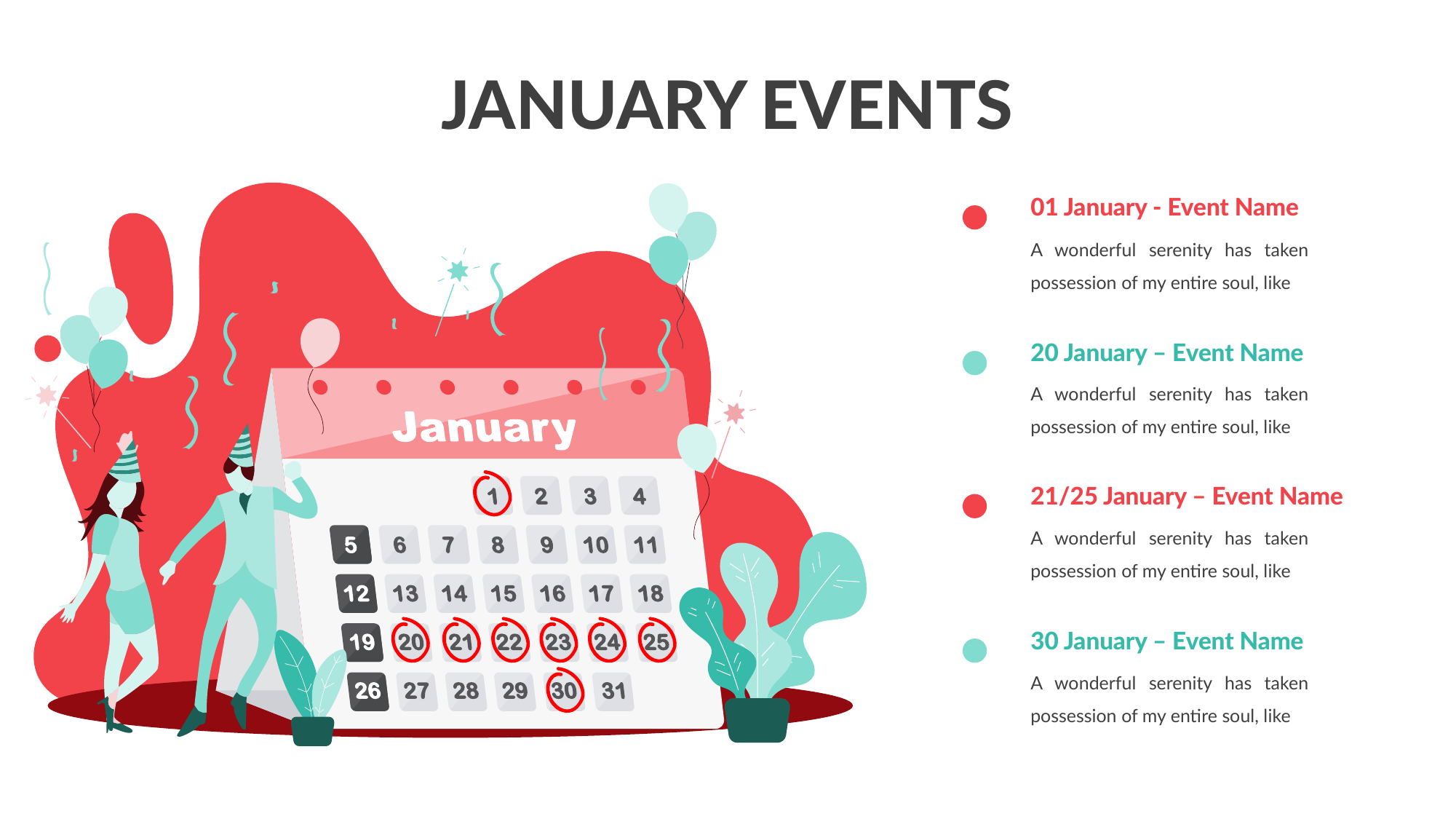

# JANUARY EVENTS

01 January - Event Name

A wonderful serenity has taken possession of my entire soul, like
20 January – Event Name

A wonderful serenity has taken possession of my entire soul, like

21/25 January – Event Name

A wonderful serenity has taken possession of my entire soul, like

30 January – Event Name

A wonderful serenity has taken possession of my entire soul, like